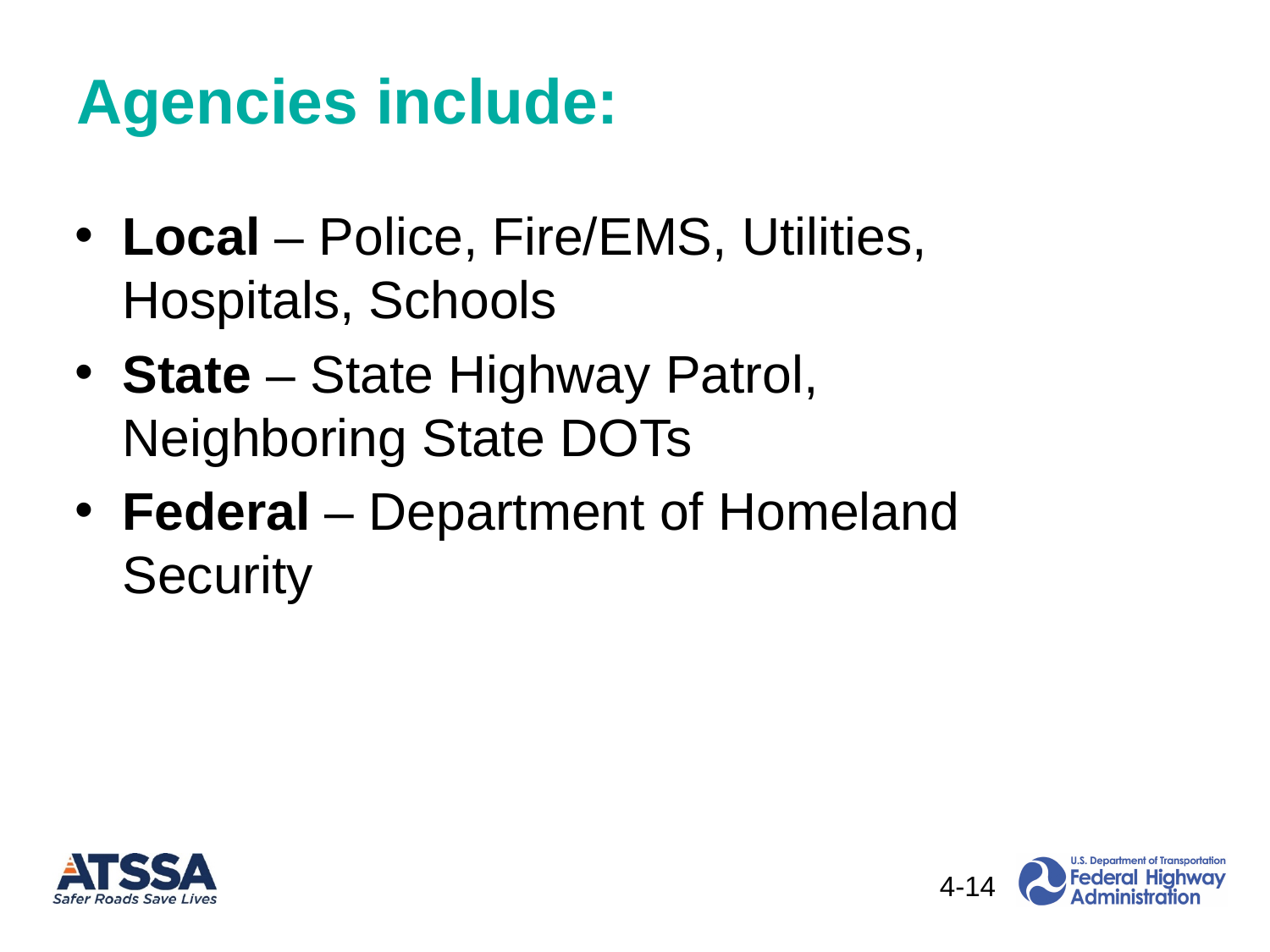

# Agencies include:
Local – Police, Fire/EMS, Utilities, Hospitals, Schools
State – State Highway Patrol, Neighboring State DOTs
Federal – Department of Homeland Security